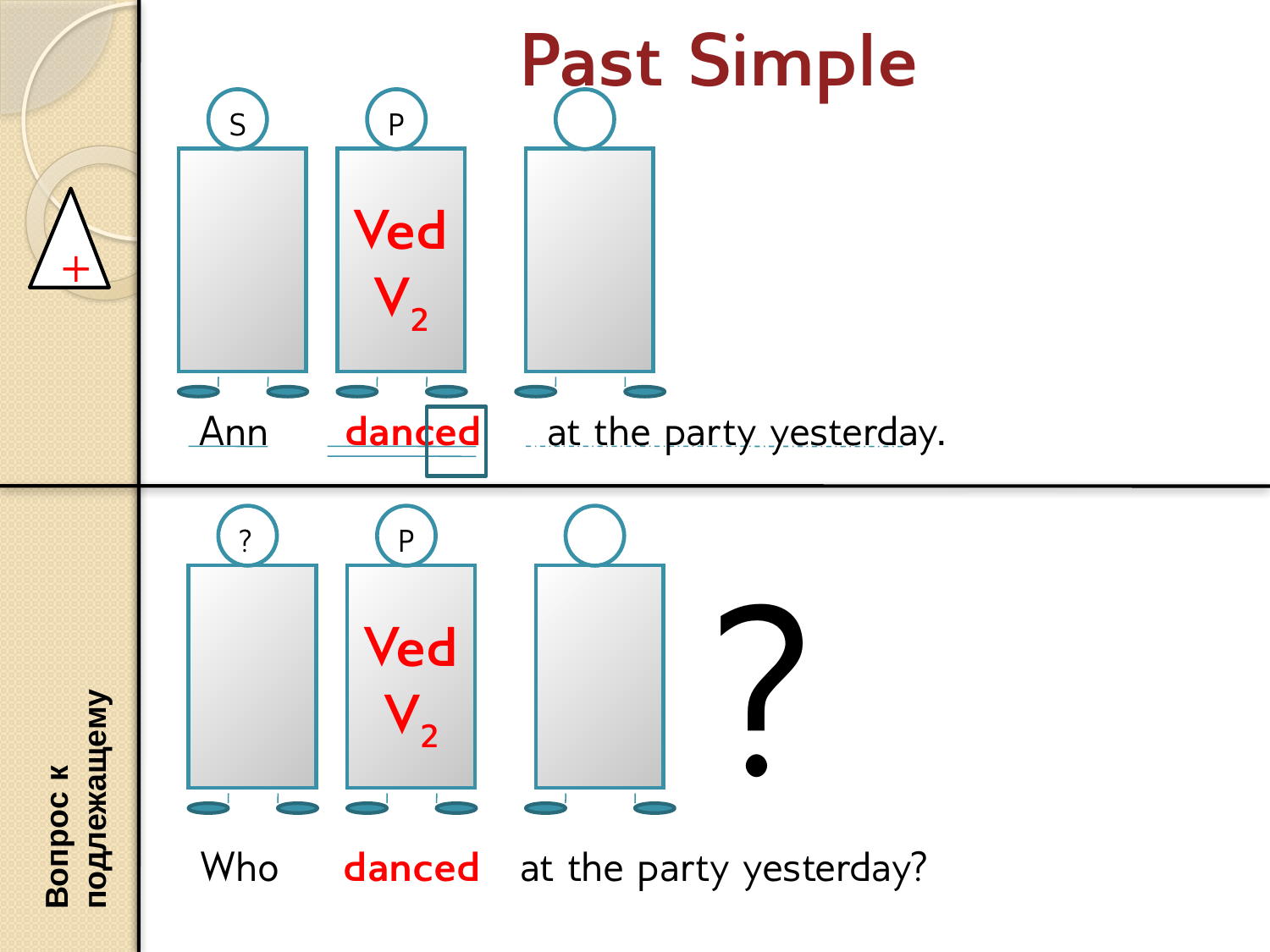

# Past Simple
S
P

Ved
V2

+

   Ann      danced     at the party yesterday.

?
P

?
Вопрос к подлежащему

Ved
V2

  Who     danced   at the party yesterday?